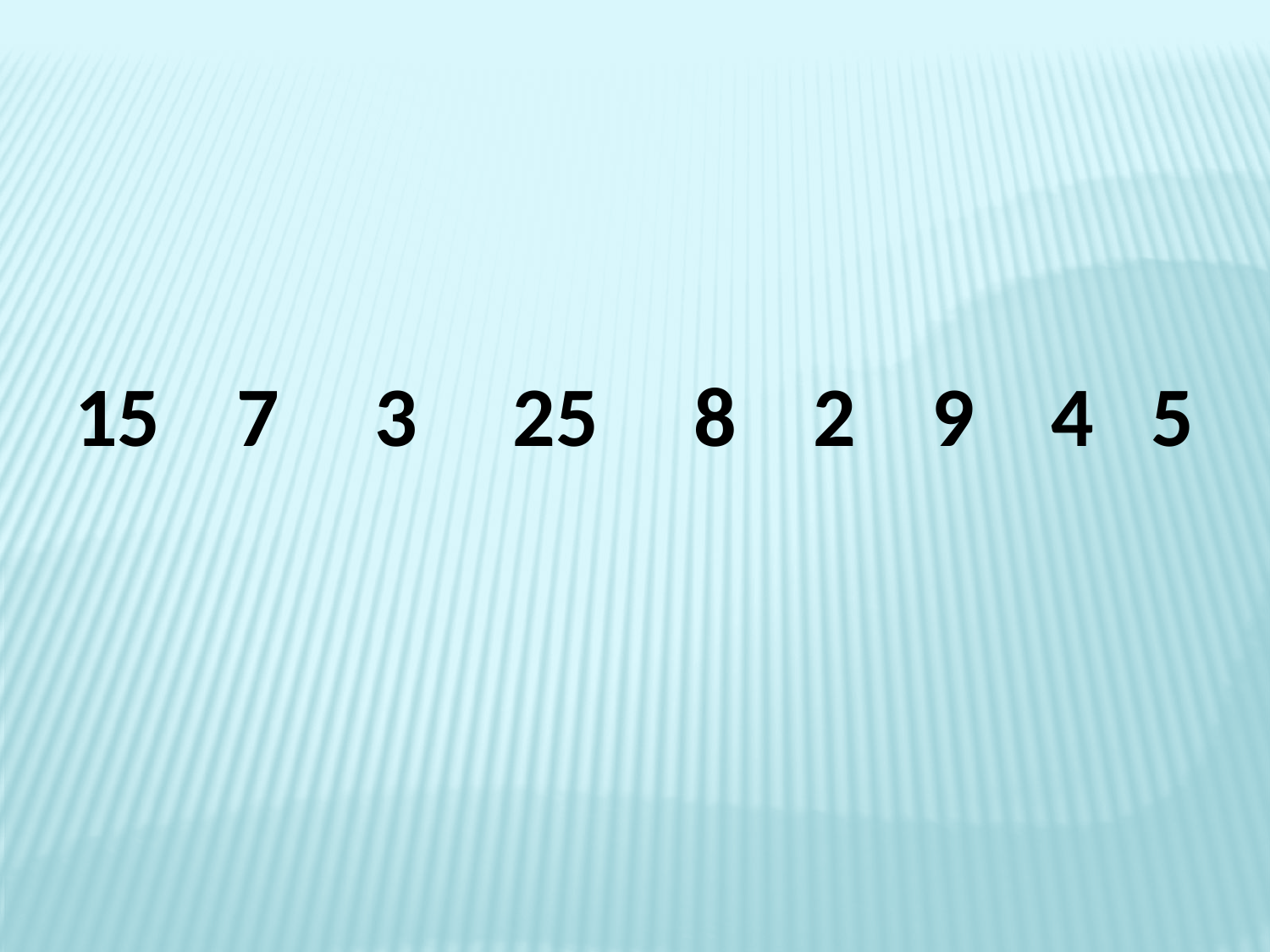

15    7     3     25     8    2    9    4   5